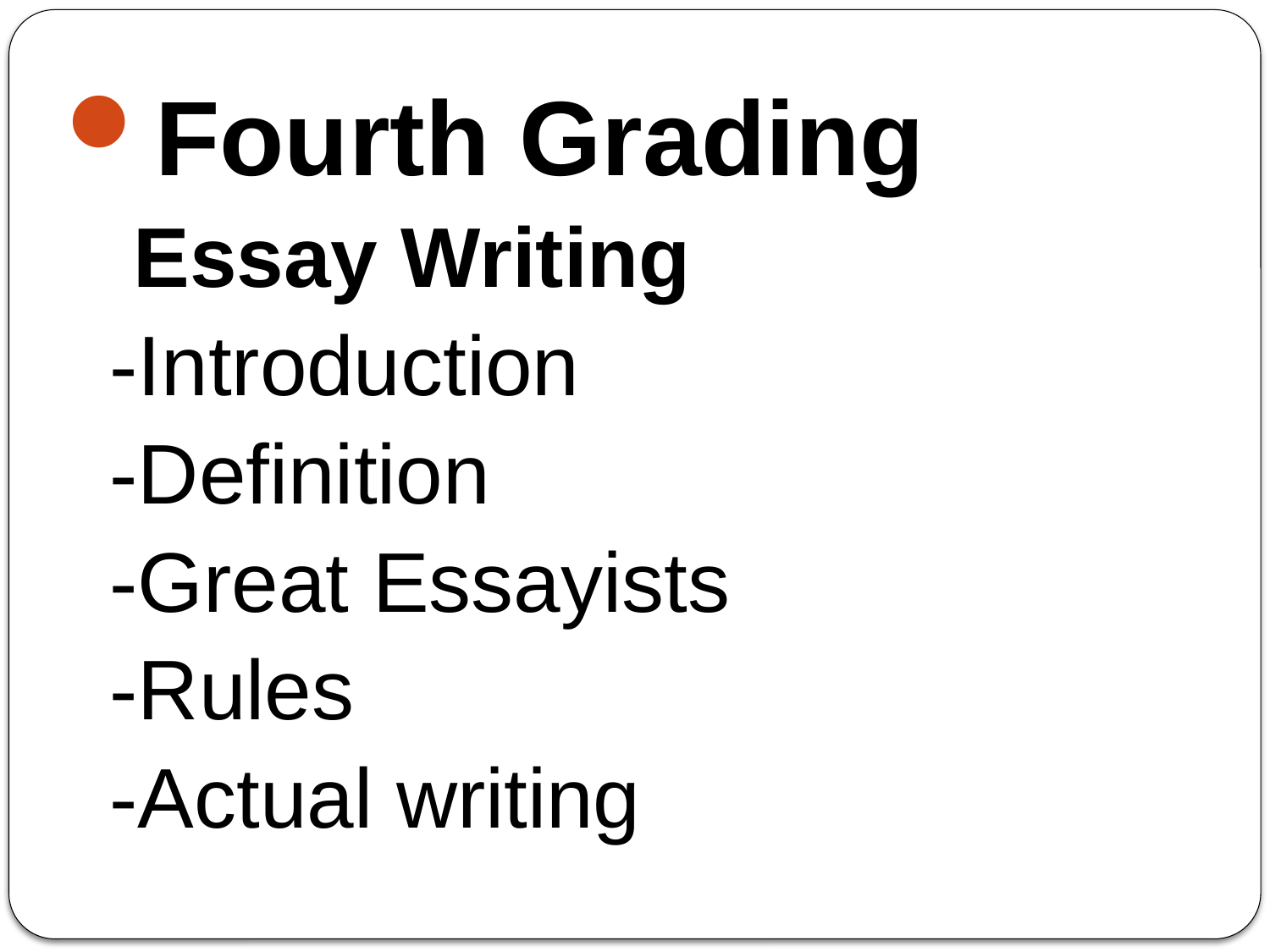

Fourth Grading
 Essay Writing
-Introduction
-Definition
-Great Essayists
-Rules
-Actual writing